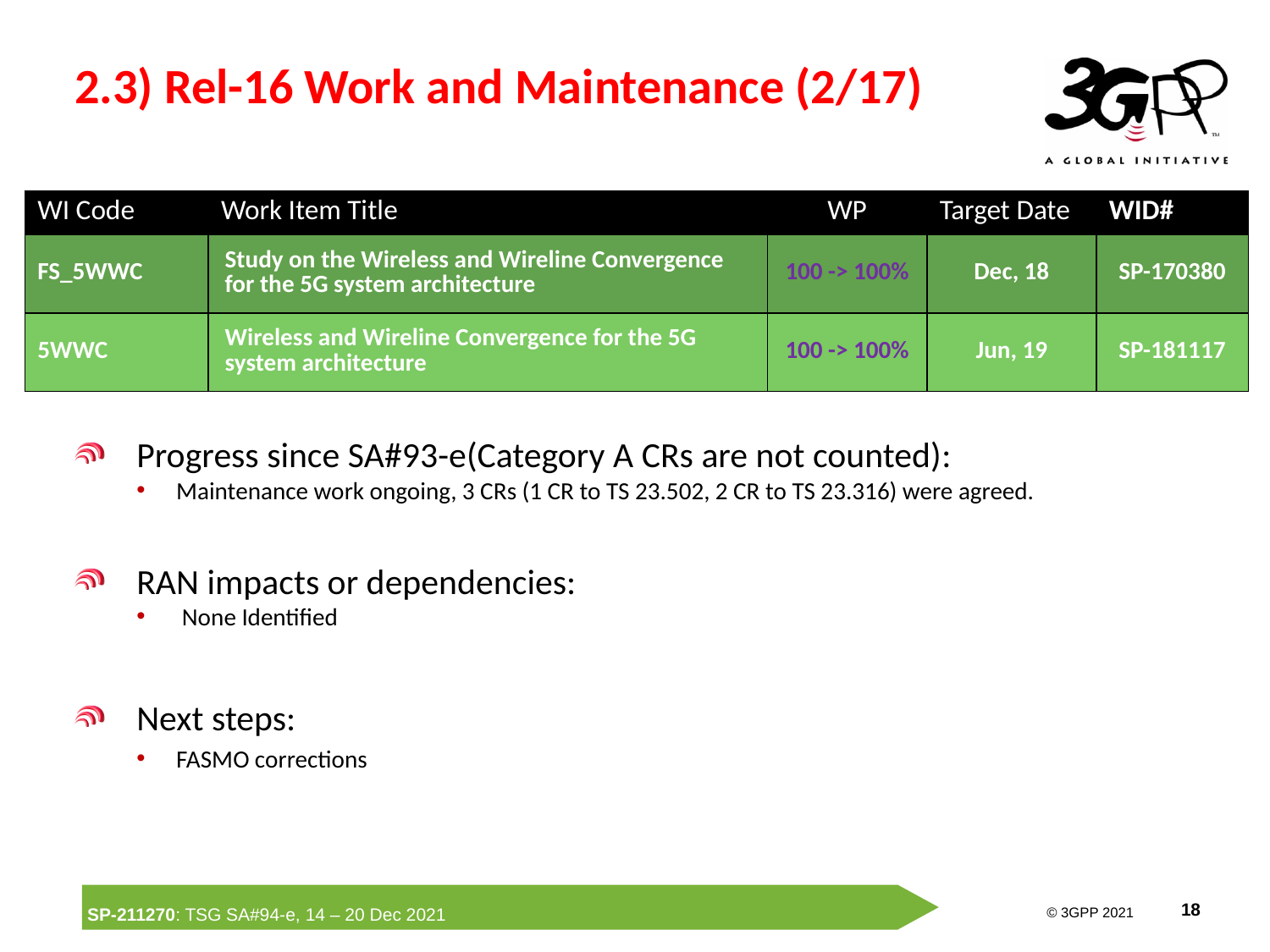

# 2.3) Rel-16 Work and Maintenance (2/17)
| WI Code | Work Item Title | WP | Target Date | WID# |
| --- | --- | --- | --- | --- |
| FS\_5WWC | Study on the Wireless and Wireline Convergence for the 5G system architecture | 100 -> 100% | Dec, 18 | SP-170380 |
| 5WWC | Wireless and Wireline Convergence for the 5G system architecture | 100 -> 100% | Jun, 19 | SP-181117 |
Progress since SA#93-e(Category A CRs are not counted):
Maintenance work ongoing, 3 CRs (1 CR to TS 23.502, 2 CR to TS 23.316) were agreed.

RAN impacts or dependencies:
 None Identified

Next steps:
FASMO corrections